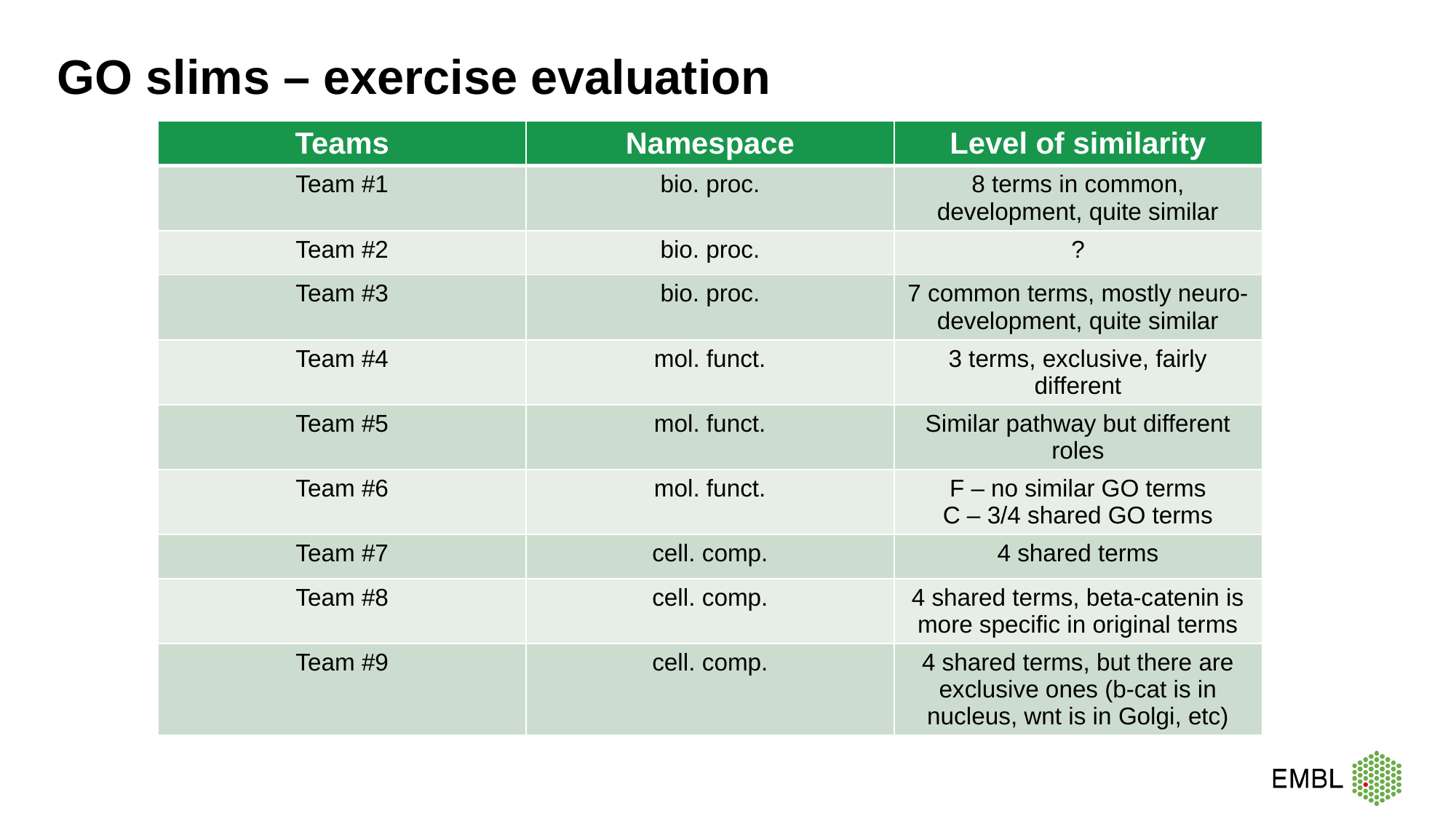

# GO slims – exercise evaluation
| Teams | Namespace | Level of similarity |
| --- | --- | --- |
| Team #1 | bio. proc. | 8 terms in common, development, quite similar |
| Team #2 | bio. proc. | ? |
| Team #3 | bio. proc. | 7 common terms, mostly neuro-development, quite similar |
| Team #4 | mol. funct. | 3 terms, exclusive, fairly different |
| Team #5 | mol. funct. | Similar pathway but different roles |
| Team #6 | mol. funct. | F – no similar GO terms C – 3/4 shared GO terms |
| Team #7 | cell. comp. | 4 shared terms |
| Team #8 | cell. comp. | 4 shared terms, beta-catenin is more specific in original terms |
| Team #9 | cell. comp. | 4 shared terms, but there are exclusive ones (b-cat is in nucleus, wnt is in Golgi, etc) |